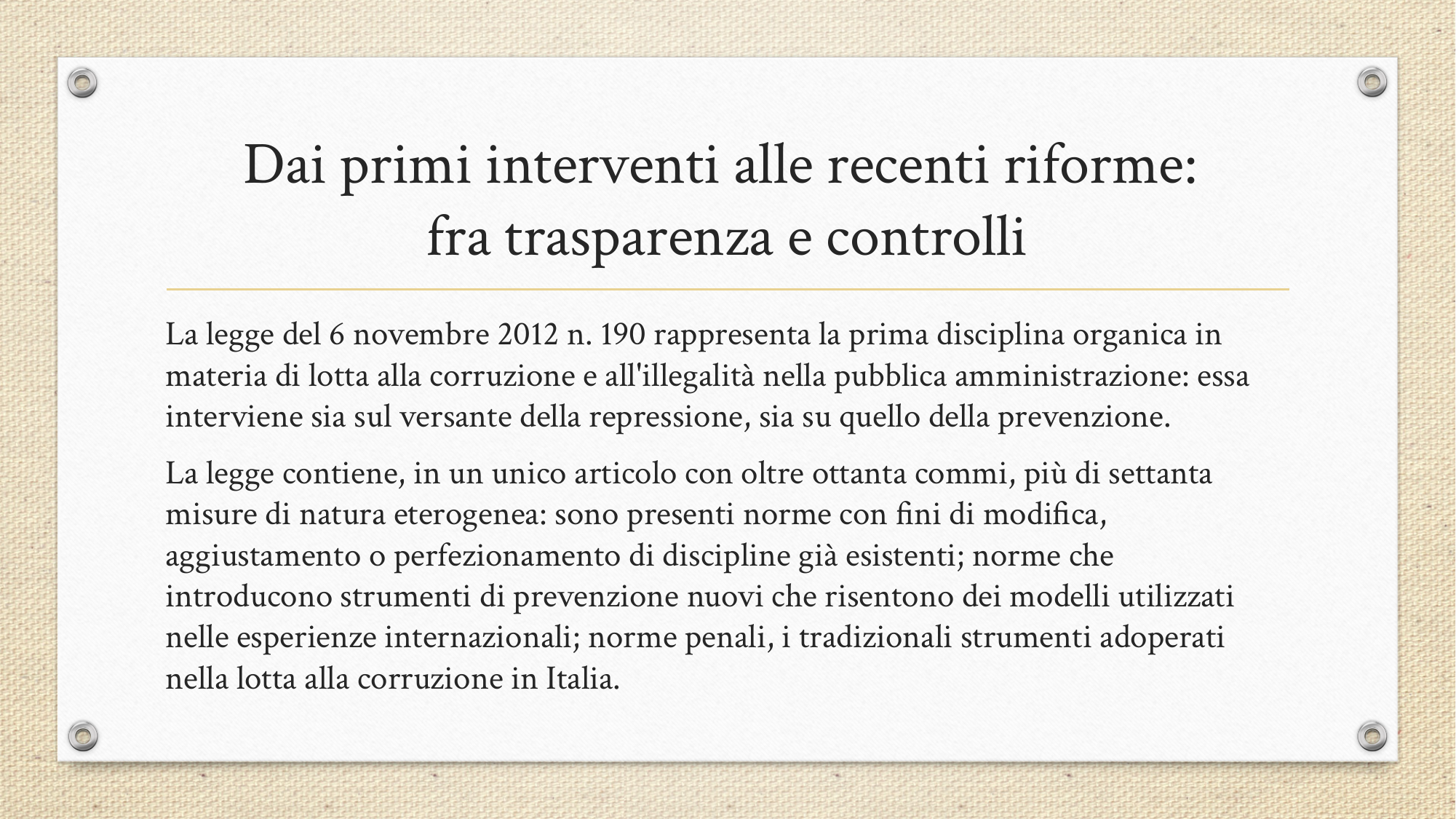

# Dai primi interventi alle recenti riforme: fra trasparenza e controlli
La legge del 6 novembre 2012 n. 190 rappresenta la prima disciplina organica in materia di lotta alla corruzione e all'illegalità nella pubblica amministrazione: essa interviene sia sul versante della repressione, sia su quello della prevenzione.
La legge contiene, in un unico articolo con oltre ottanta commi, più di settanta misure di natura eterogenea: sono presenti norme con fini di modifica, aggiustamento o perfezionamento di discipline già esistenti; norme che introducono strumenti di prevenzione nuovi che risentono dei modelli utilizzati nelle esperienze internazionali; norme penali, i tradizionali strumenti adoperati nella lotta alla corruzione in Italia.